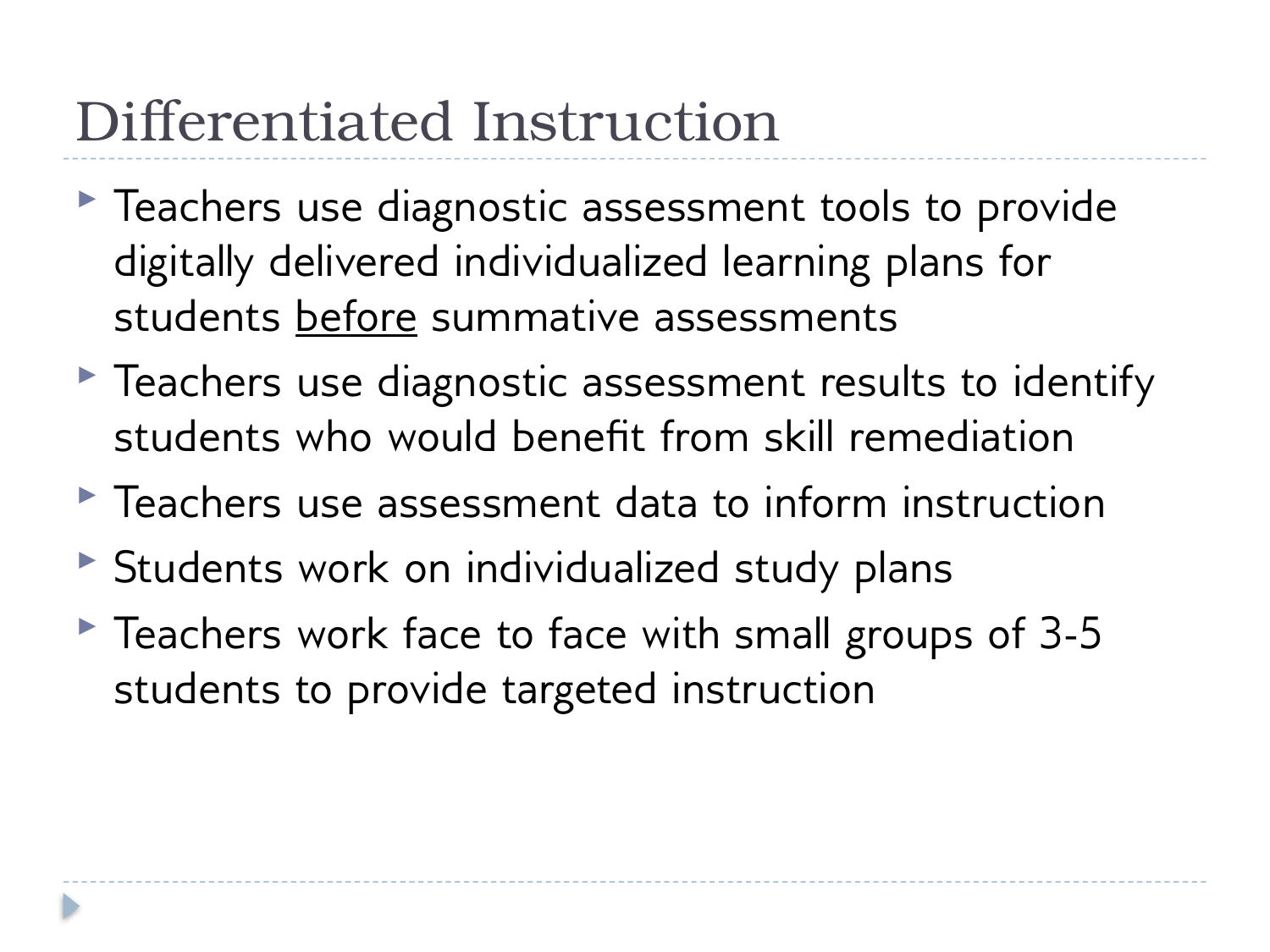

# Differentiated Instruction
Teachers use diagnostic assessment tools to provide digitally delivered individualized learning plans for students before summative assessments
Teachers use diagnostic assessment results to identify students who would benefit from skill remediation
Teachers use assessment data to inform instruction
Students work on individualized study plans
Teachers work face to face with small groups of 3-5 students to provide targeted instruction